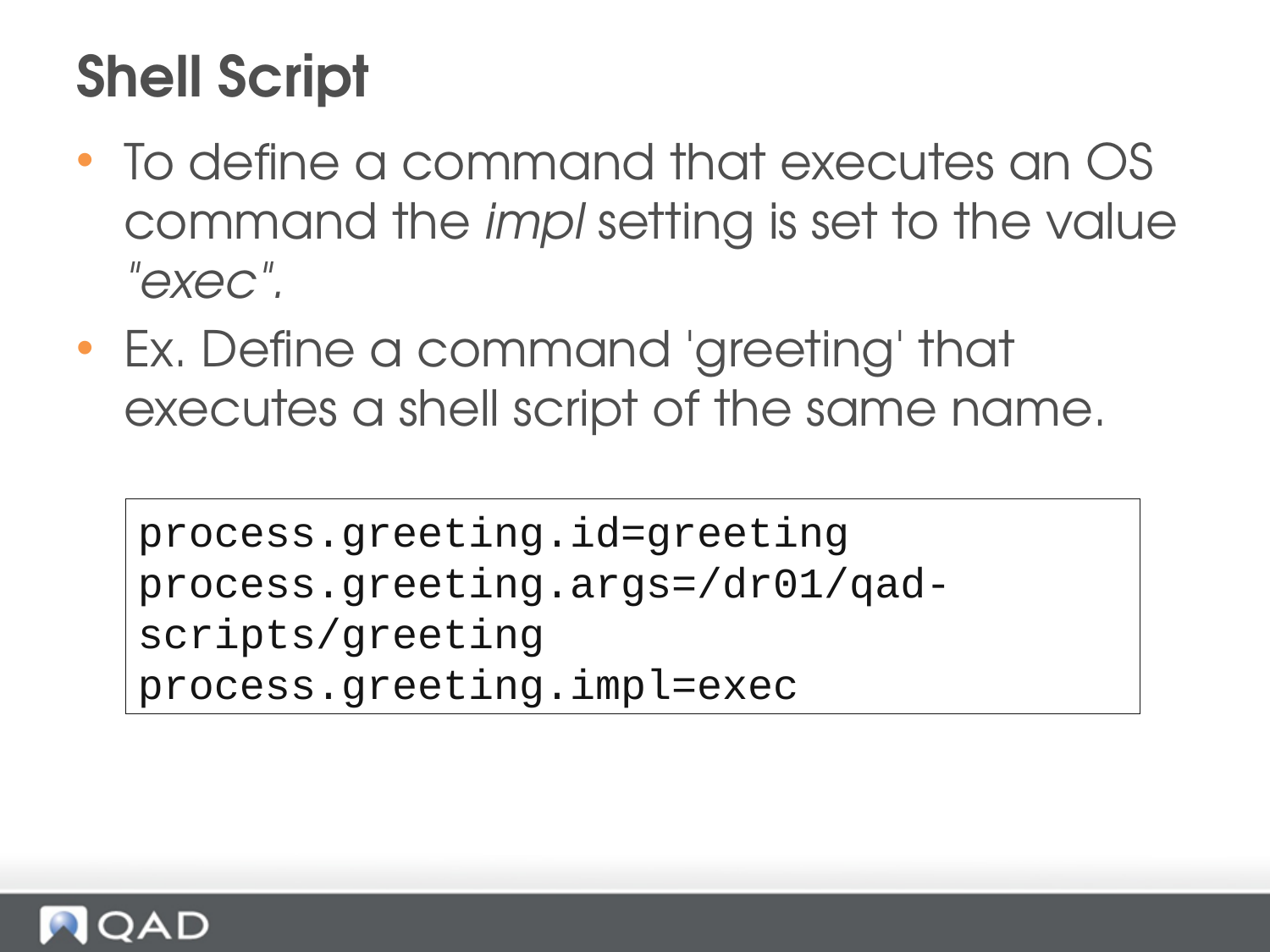

# Shell Script
To define a command that executes an OS command the impl setting is set to the value "exec".
Ex. Define a command 'greeting' that executes a shell script of the same name.
process.greeting.id=greeting
process.greeting.args=/dr01/qad-scripts/greeting
process.greeting.impl=exec